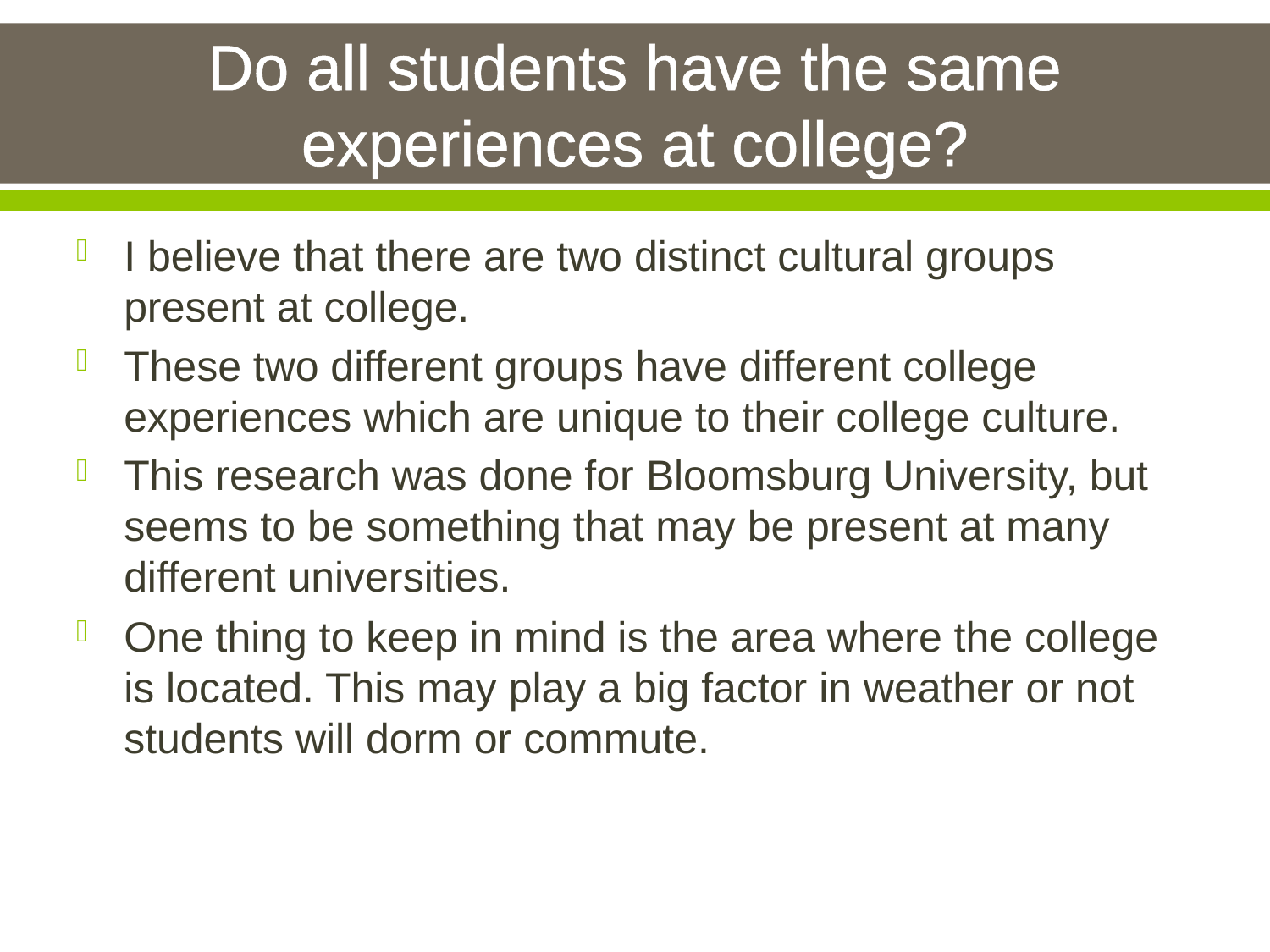

# Do all students have the same experiences at college?
I believe that there are two distinct cultural groups present at college.
These two different groups have different college experiences which are unique to their college culture.
This research was done for Bloomsburg University, but seems to be something that may be present at many different universities.
One thing to keep in mind is the area where the college is located. This may play a big factor in weather or not students will dorm or commute.